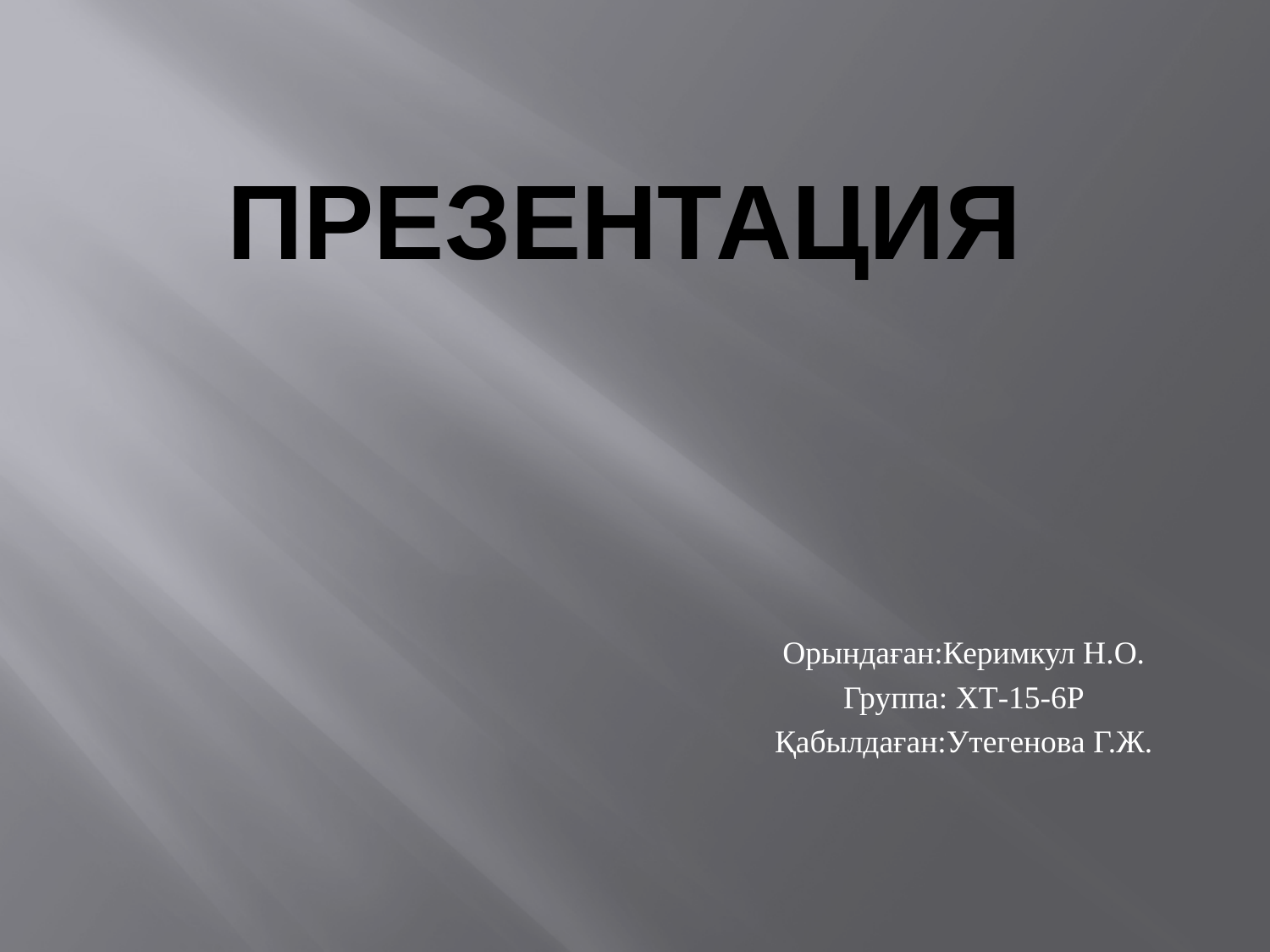

# Презентация
                                	 Орындаған:Керимкул Н.О.
                      		 Группа: ХТ-15-6Р
                                    	 Қабылдаған:Утегенова Г.Ж.